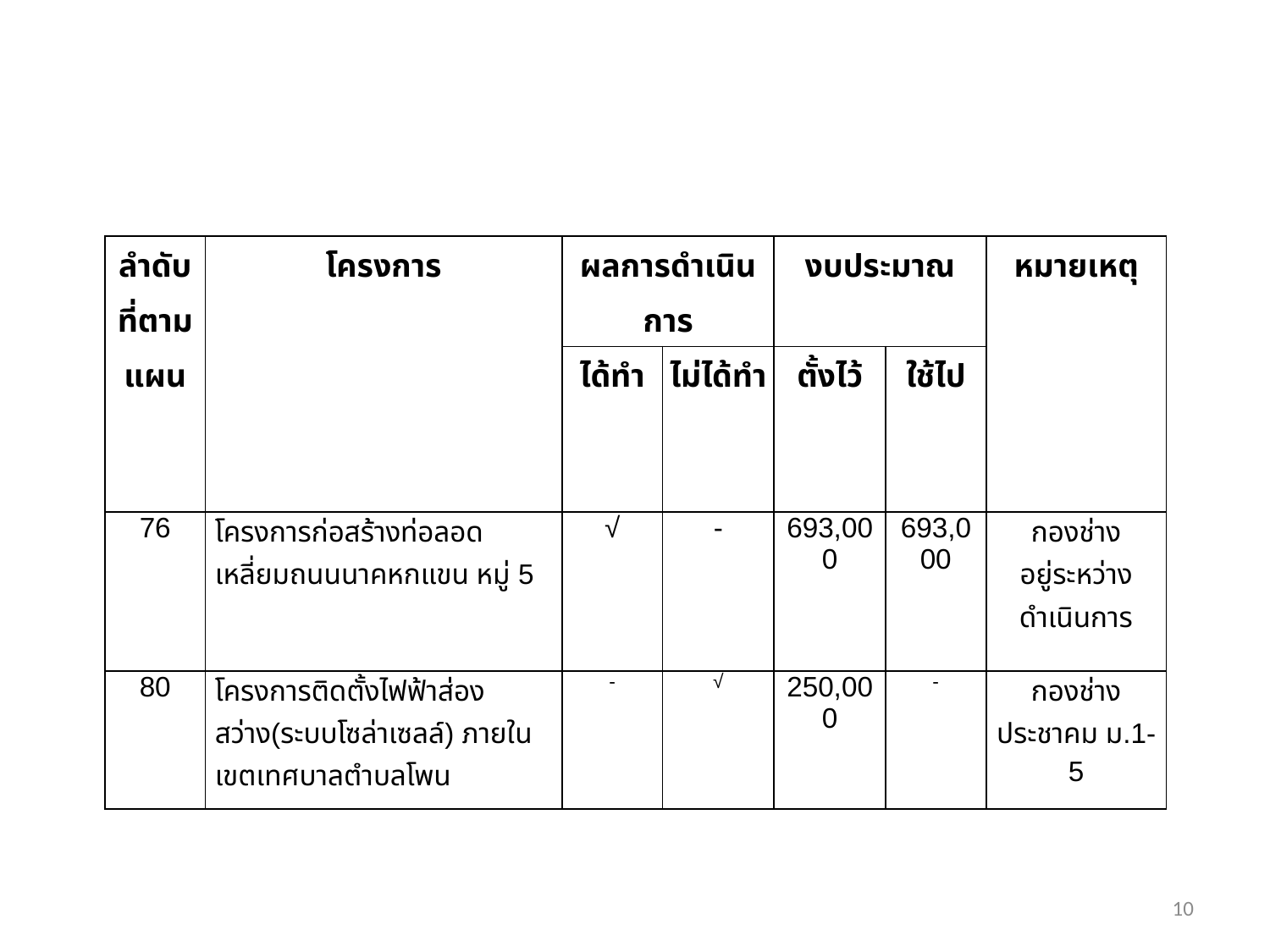

| ลำดับที่ตามแผน | โครงการ | ผลการดำเนินการ |  | งบประมาณ |  | หมายเหตุ |
| --- | --- | --- | --- | --- | --- | --- |
|  |  | ได้ทำ | ไม่ได้ทำ | ตั้งไว้ | ใช้ไป |  |
| 76 | โครงการก่อสร้างท่อลอดเหลี่ยมถนนนาคหกแขน หมู่ 5 | √ | - | 693,000 | 693,000 | กองช่าง อยู่ระหว่างดำเนินการ |
| 80 | โครงการติดตั้งไฟฟ้าส่องสว่าง(ระบบโซล่าเซลล์) ภายในเขตเทศบาลตำบลโพน | - | √ | 250,000 | - | กองช่างประชาคม ม.1-5 |
10